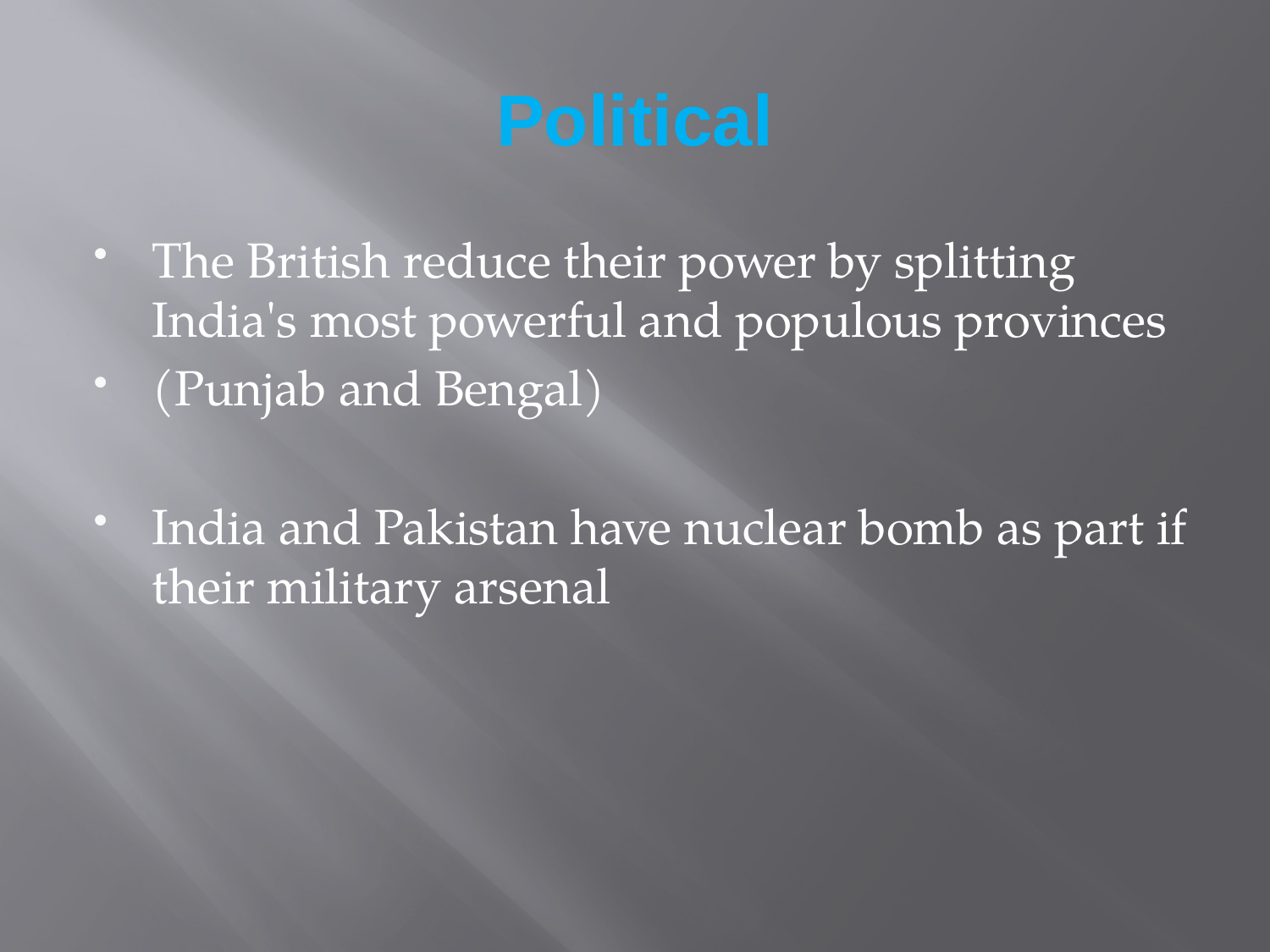

# Political
The British reduce their power by splitting  India's most powerful and populous provinces
(Punjab and Bengal)

India and Pakistan have nuclear bomb as part if their military arsenal